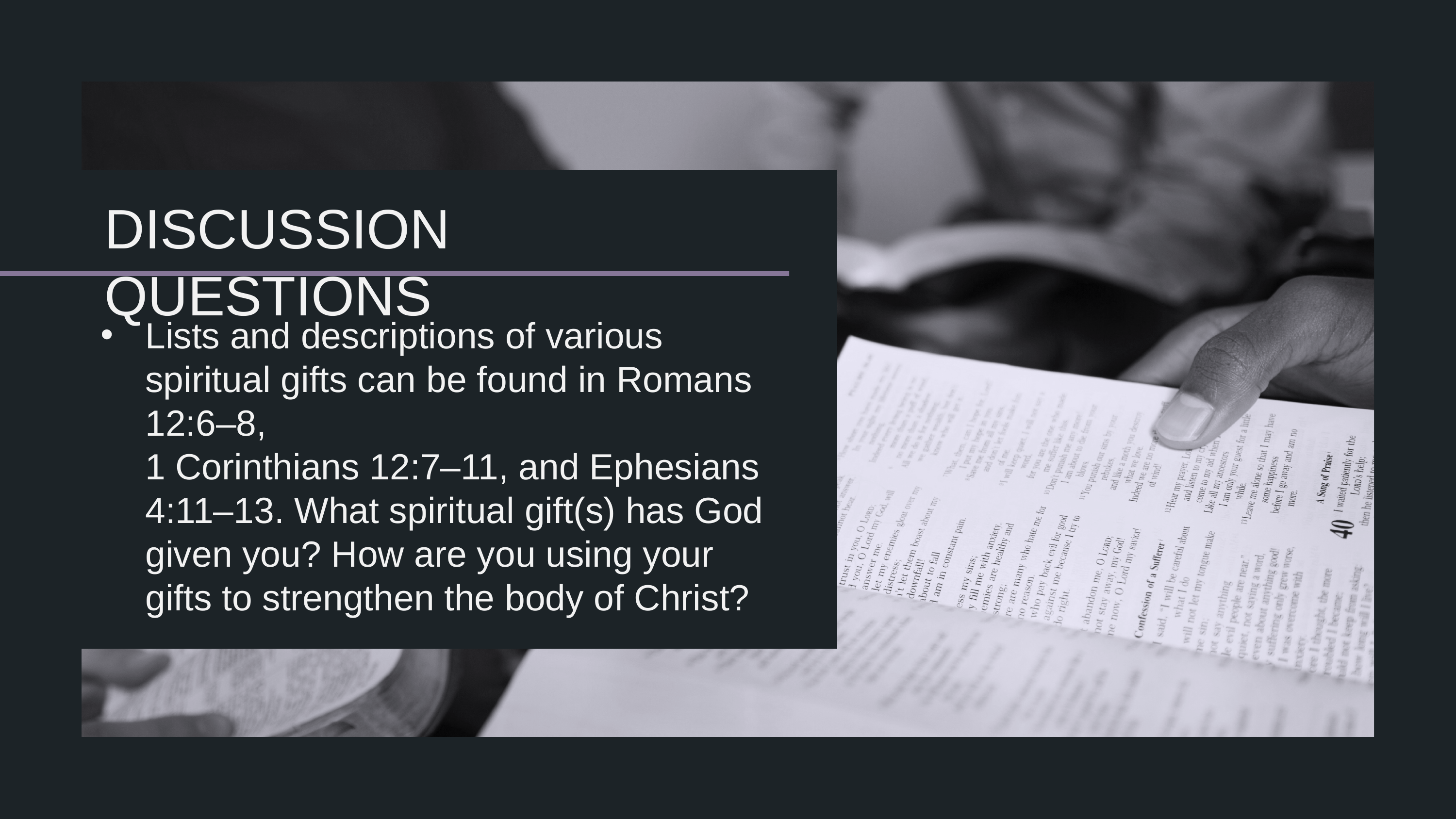

Lists and descriptions of various spiritual gifts can be found in Romans 12:6–8,
1 Corinthians 12:7–11, and Ephesians
4:11–13. What spiritual gift(s) has God given you? How are you using your gifts to strengthen the body of Christ?